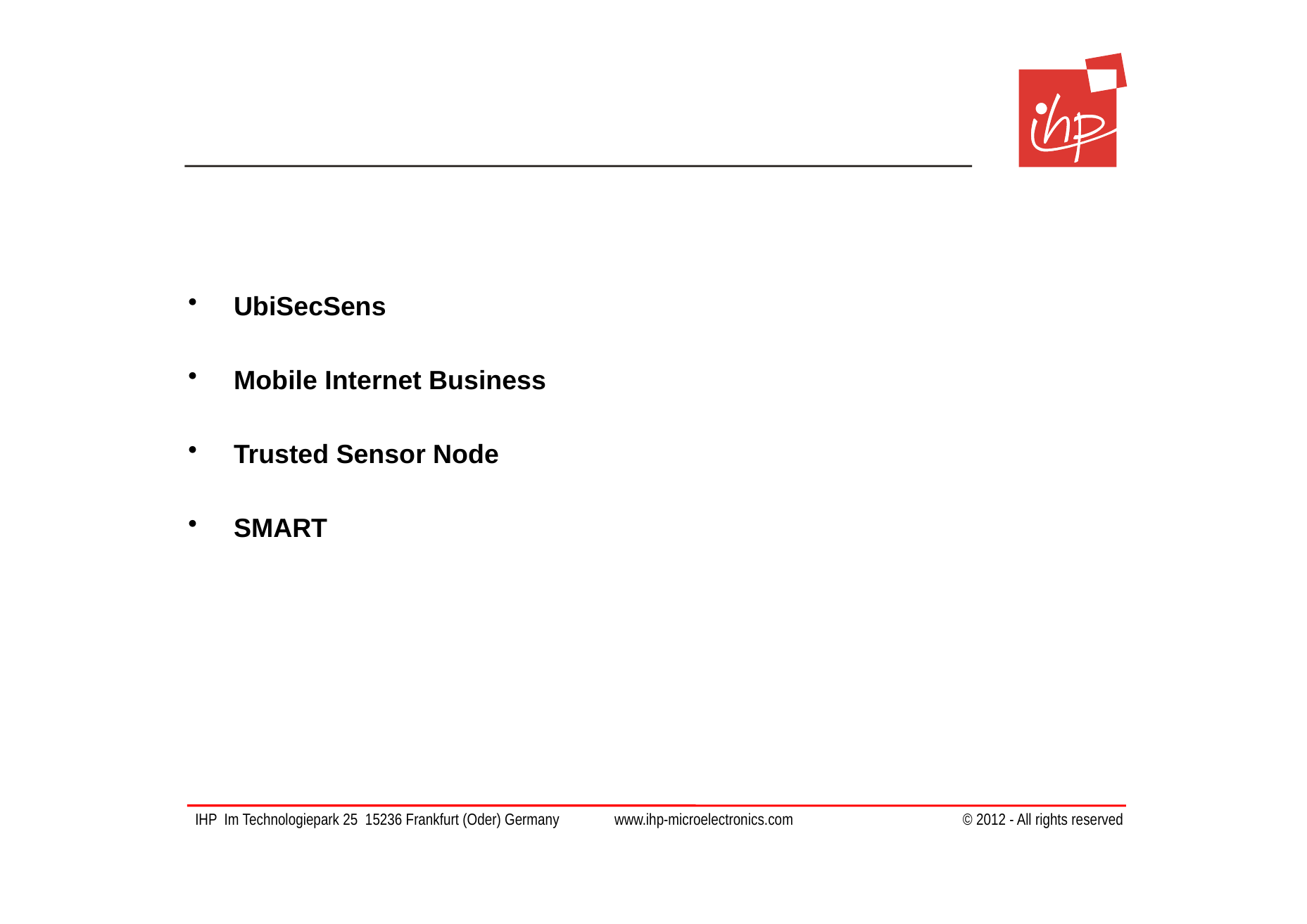

#

UbiSecSens

Mobile Internet Business

Trusted Sensor Node

SMART